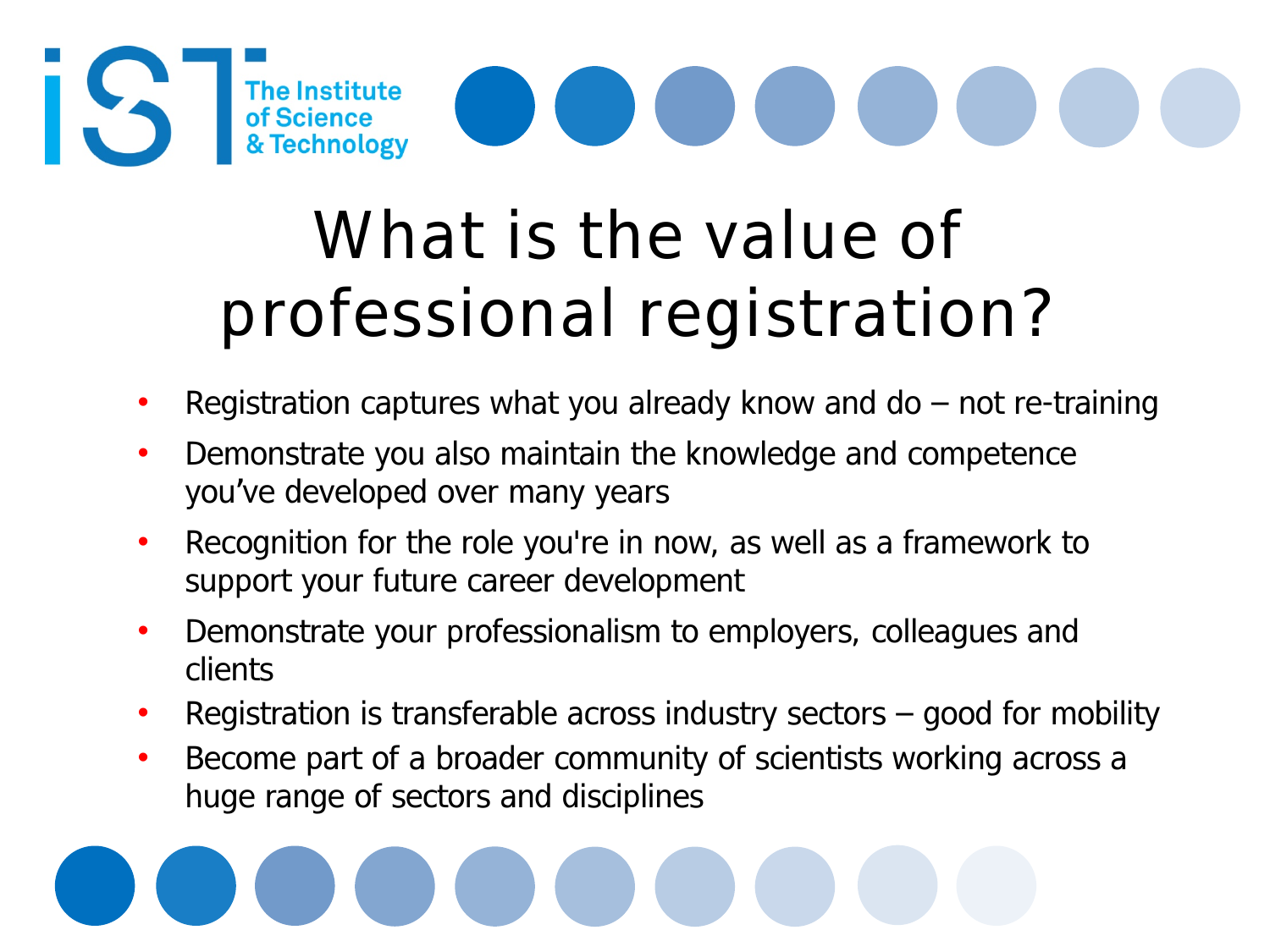

# What is the value of professional registration?
Registration captures what you already know and do – not re-training
Demonstrate you also maintain the knowledge and competence you’ve developed over many years
Recognition for the role you're in now, as well as a framework to support your future career development
Demonstrate your professionalism to employers, colleagues and clients
Registration is transferable across industry sectors – good for mobility
Become part of a broader community of scientists working across a huge range of sectors and disciplines